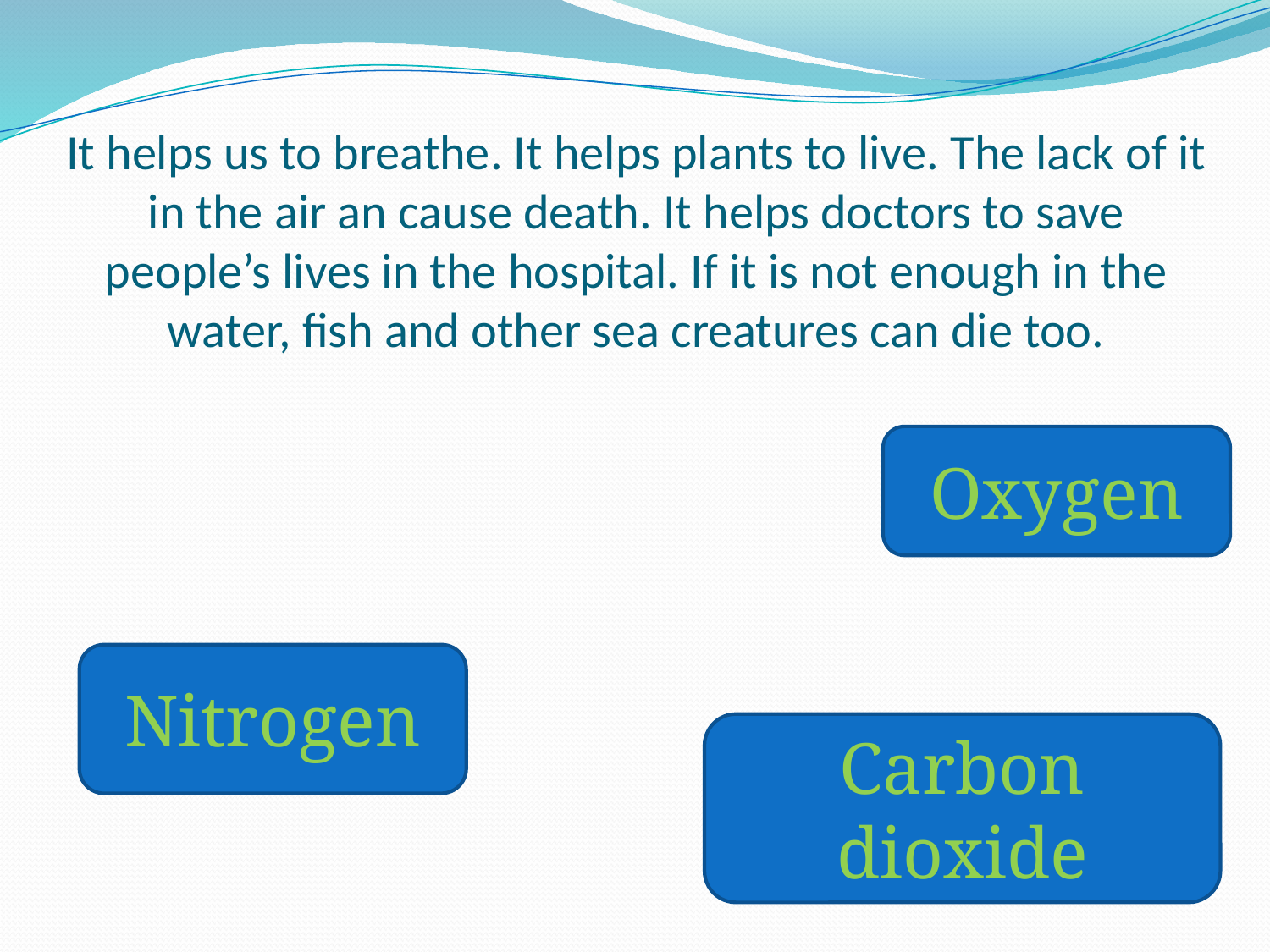

# It helps us to breathe. It helps plants to live. The lack of it in the air an cause death. It helps doctors to save people’s lives in the hospital. If it is not enough in the water, fish and other sea creatures can die too.
Oxygen
Nitrogen
Carbon dioxide